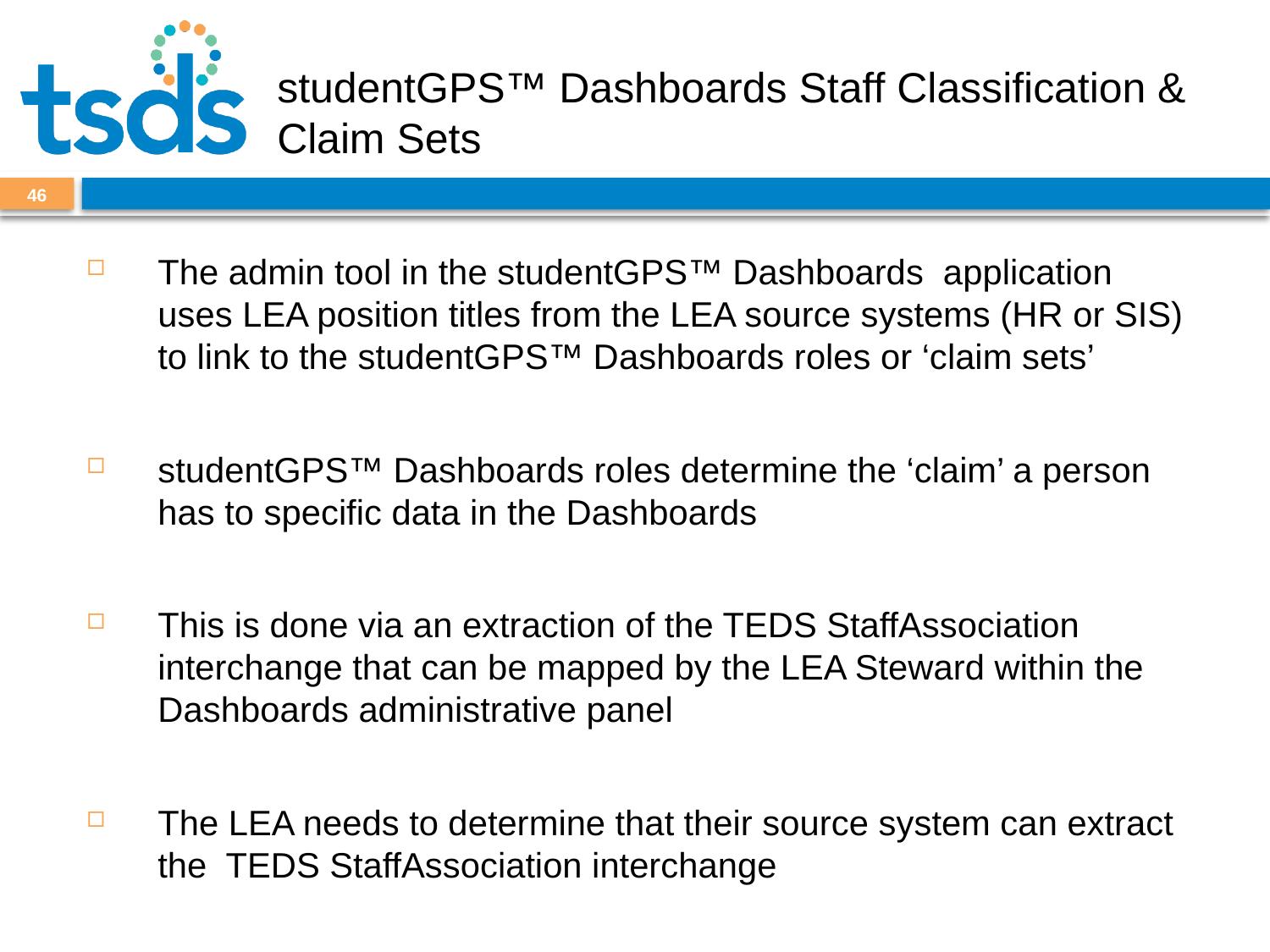

# studentGPS™ Dashboards Staff Classification & Claim Sets
46
The admin tool in the studentGPS™ Dashboards  application uses LEA position titles from the LEA source systems (HR or SIS) to link to the studentGPS™ Dashboards roles or ‘claim sets’

studentGPS™ Dashboards roles determine the ‘claim’ a person has to specific data in the Dashboards

This is done via an extraction of the TEDS StaffAssociation interchange that can be mapped by the LEA Steward within the Dashboards administrative panel

The LEA needs to determine that their source system can extract the  TEDS StaffAssociation interchange